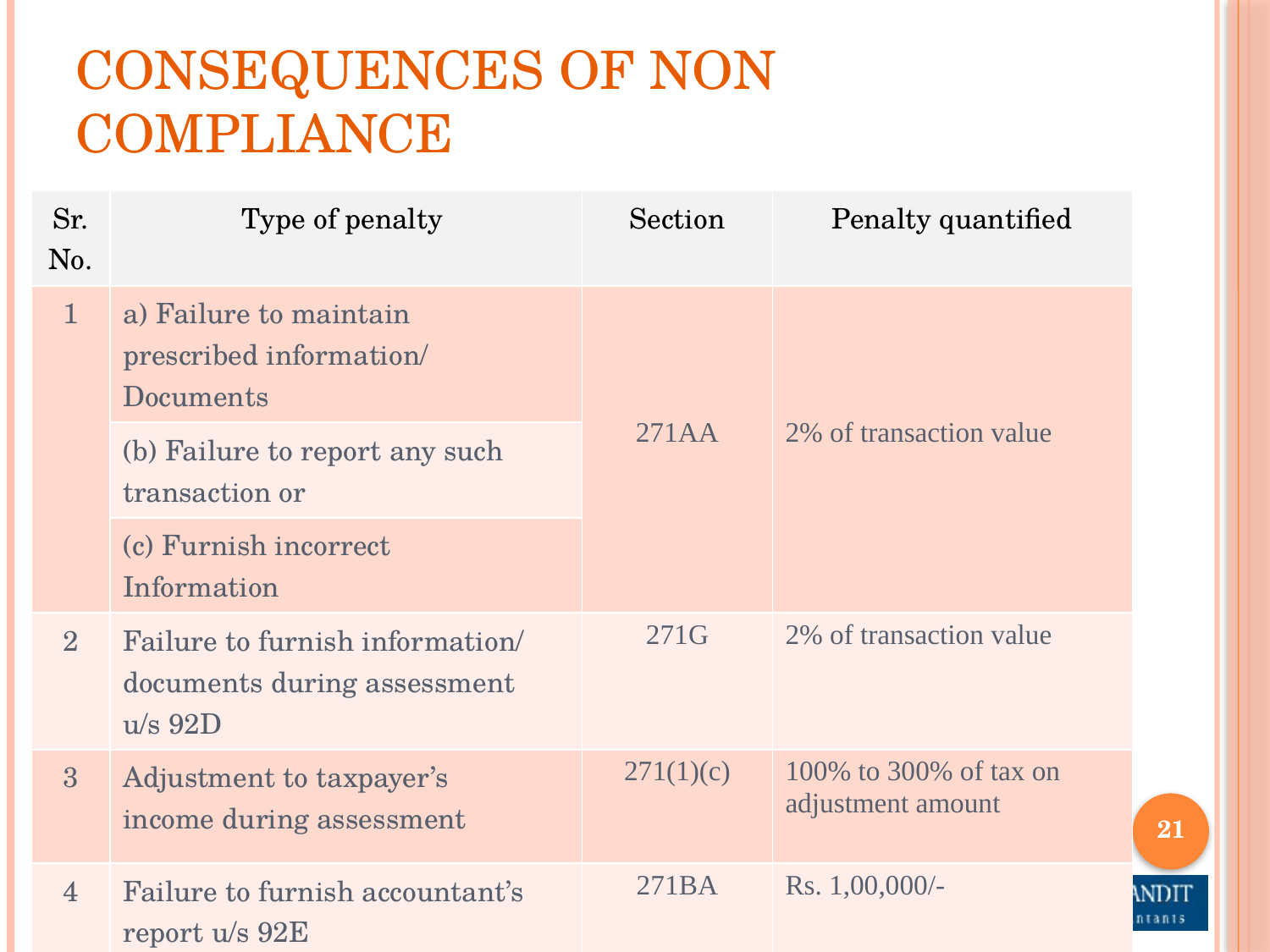

# Consequences of non compliance
| Sr. No. | Type of penalty | Section | Penalty quantified |
| --- | --- | --- | --- |
| 1 | a) Failure to maintain prescribed information/ Documents | 271AA | 2% of transaction value |
|  | (b) Failure to report any such transaction or |  |  |
|  | (c) Furnish incorrect Information |  |  |
| 2 | Failure to furnish information/ documents during assessment u/s 92D | 271G | 2% of transaction value |
| 3 | Adjustment to taxpayer’s income during assessment | 271(1)(c) | 100% to 300% of tax on adjustment amount |
| 4 | Failure to furnish accountant’s report u/s 92E | 271BA | Rs. 1,00,000/- |
21